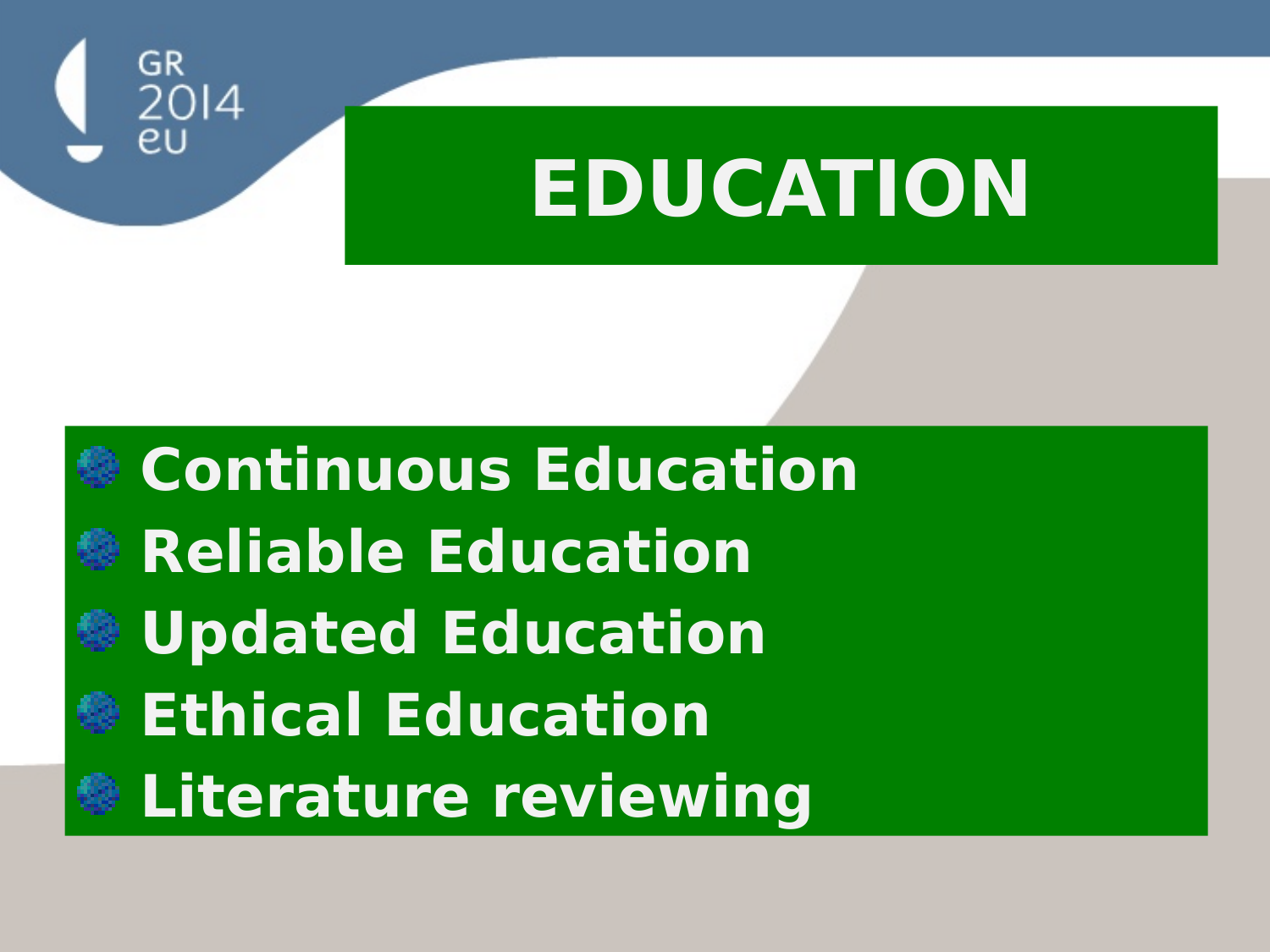

# EDUCATION
 Continuous Education
 Reliable Education
 Updated Education
 Ethical Education
 Literature reviewing